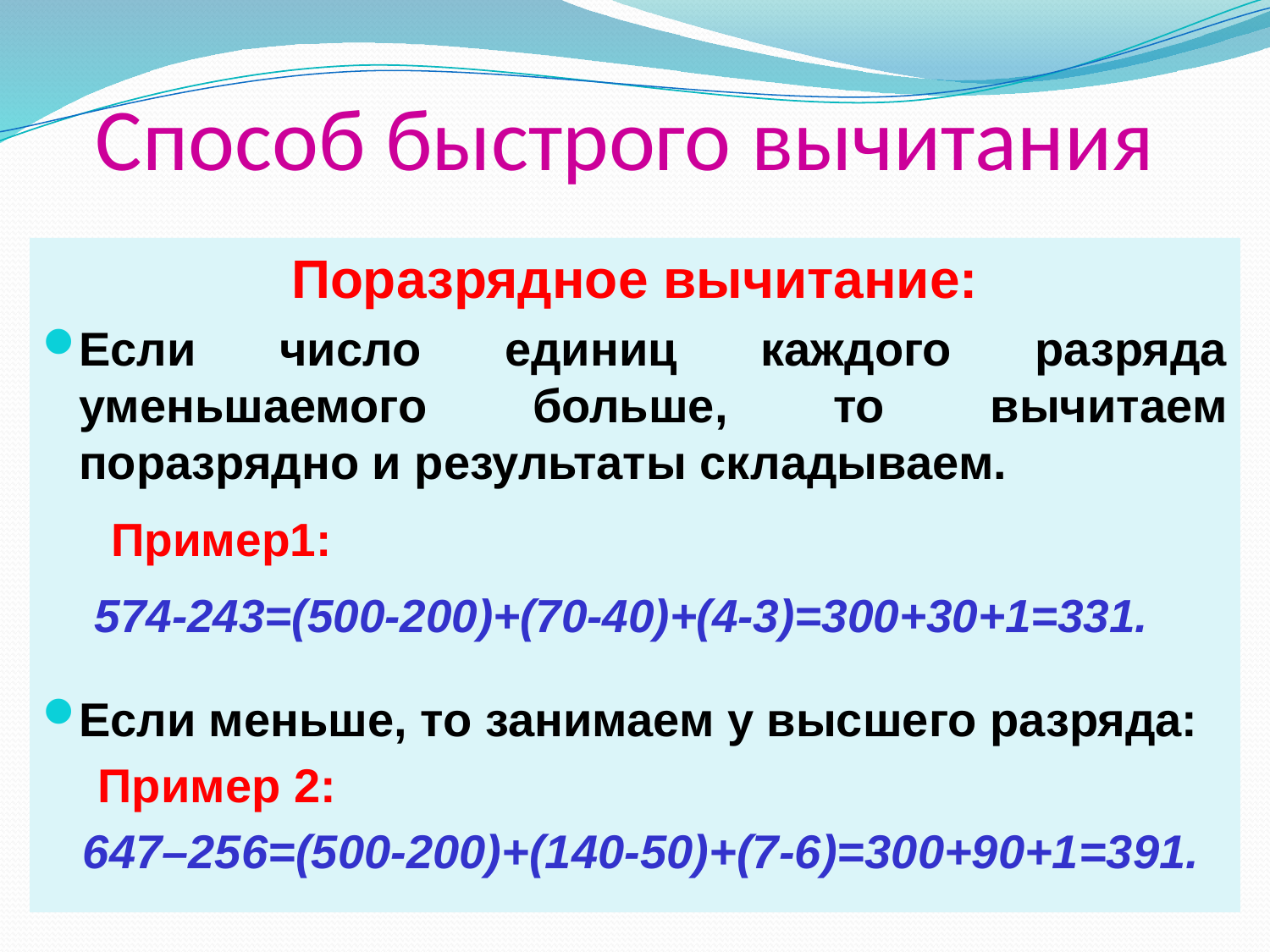

# Способ быстрого вычитания
Поразрядное вычитание:
Если число единиц каждого разряда уменьшаемого больше, то вычитаем поразрядно и результаты складываем.
  Пример1:
574-243=(500-200)+(70-40)+(4-3)=300+30+1=331.

Если меньше, то занимаем у высшего разряда:
      Пример 2:
 647–256=(500-200)+(140-50)+(7-6)=300+90+1=391.